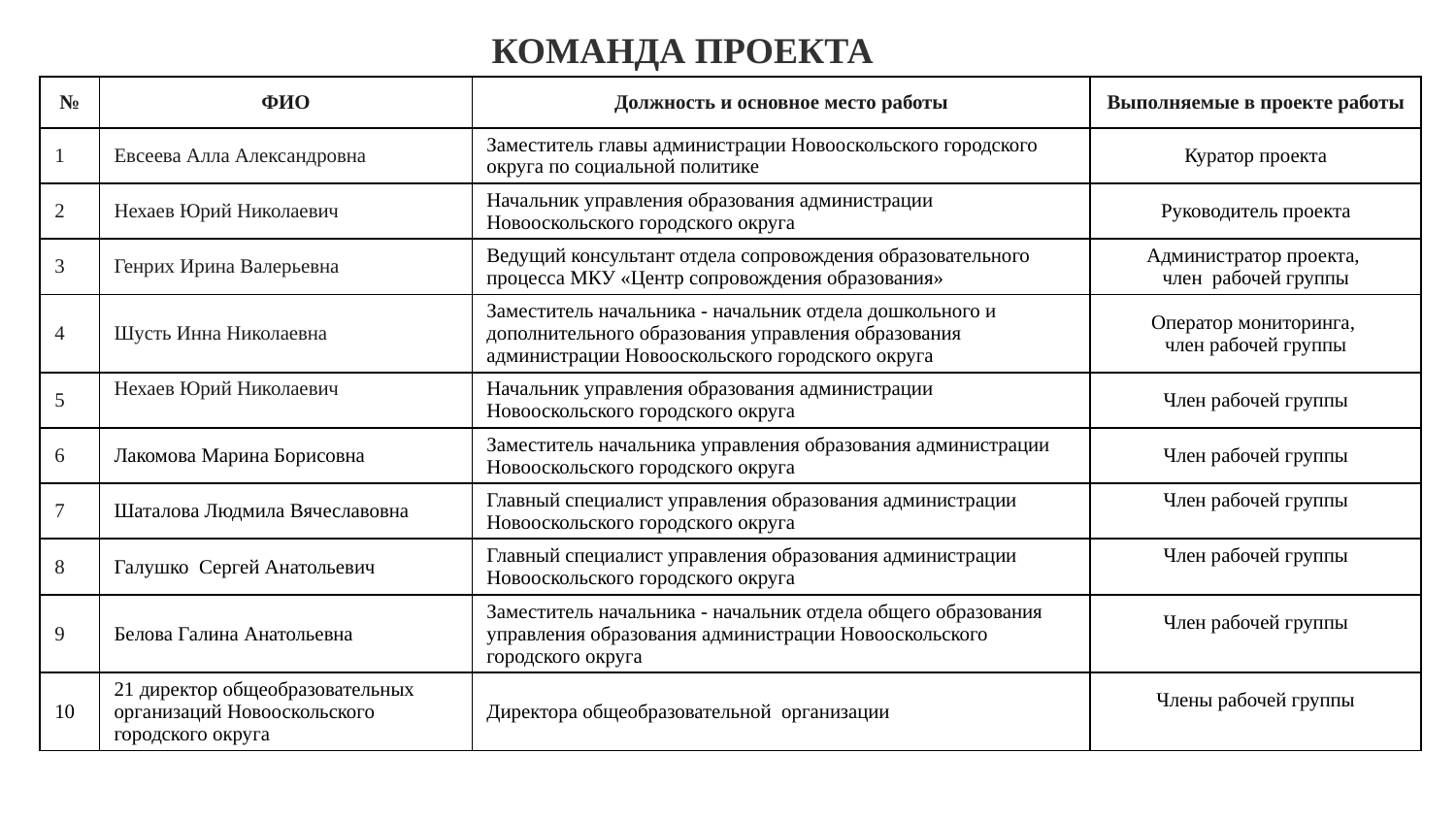

Команда проекта
| № | ФИО | Должность и основное место работы | Выполняемые в проекте работы |
| --- | --- | --- | --- |
| 1 | Евсеева Алла Александровна | Заместитель главы администрации Новооскольского городского округа по социальной политике | Куратор проекта |
| 2 | Нехаев Юрий Николаевич | Начальник управления образования администрации Новооскольского городского округа | Руководитель проекта |
| 3 | Генрих Ирина Валерьевна | Ведущий консультант отдела сопровождения образовательного процесса МКУ «Центр сопровождения образования» | Администратор проекта, член рабочей группы |
| 4 | Шусть Инна Николаевна | Заместитель начальника - начальник отдела дошкольного и дополнительного образования управления образования администрации Новооскольского городского округа | Оператор мониторинга, член рабочей группы |
| 5 | Нехаев Юрий Николаевич | Начальник управления образования администрации Новооскольского городского округа | Член рабочей группы |
| 6 | Лакомова Марина Борисовна | Заместитель начальника управления образования администрации Новооскольского городского округа | Член рабочей группы |
| 7 | Шаталова Людмила Вячеславовна | Главный специалист управления образования администрации Новооскольского городского округа | Член рабочей группы |
| 8 | Галушко Сергей Анатольевич | Главный специалист управления образования администрации Новооскольского городского округа | Член рабочей группы |
| 9 | Белова Галина Анатольевна | Заместитель начальника - начальник отдела общего образования управления образования администрации Новооскольского городского округа | Член рабочей группы |
| 10 | 21 директор общеобразовательных организаций Новооскольского городского округа | Директора общеобразовательной организации | Члены рабочей группы |